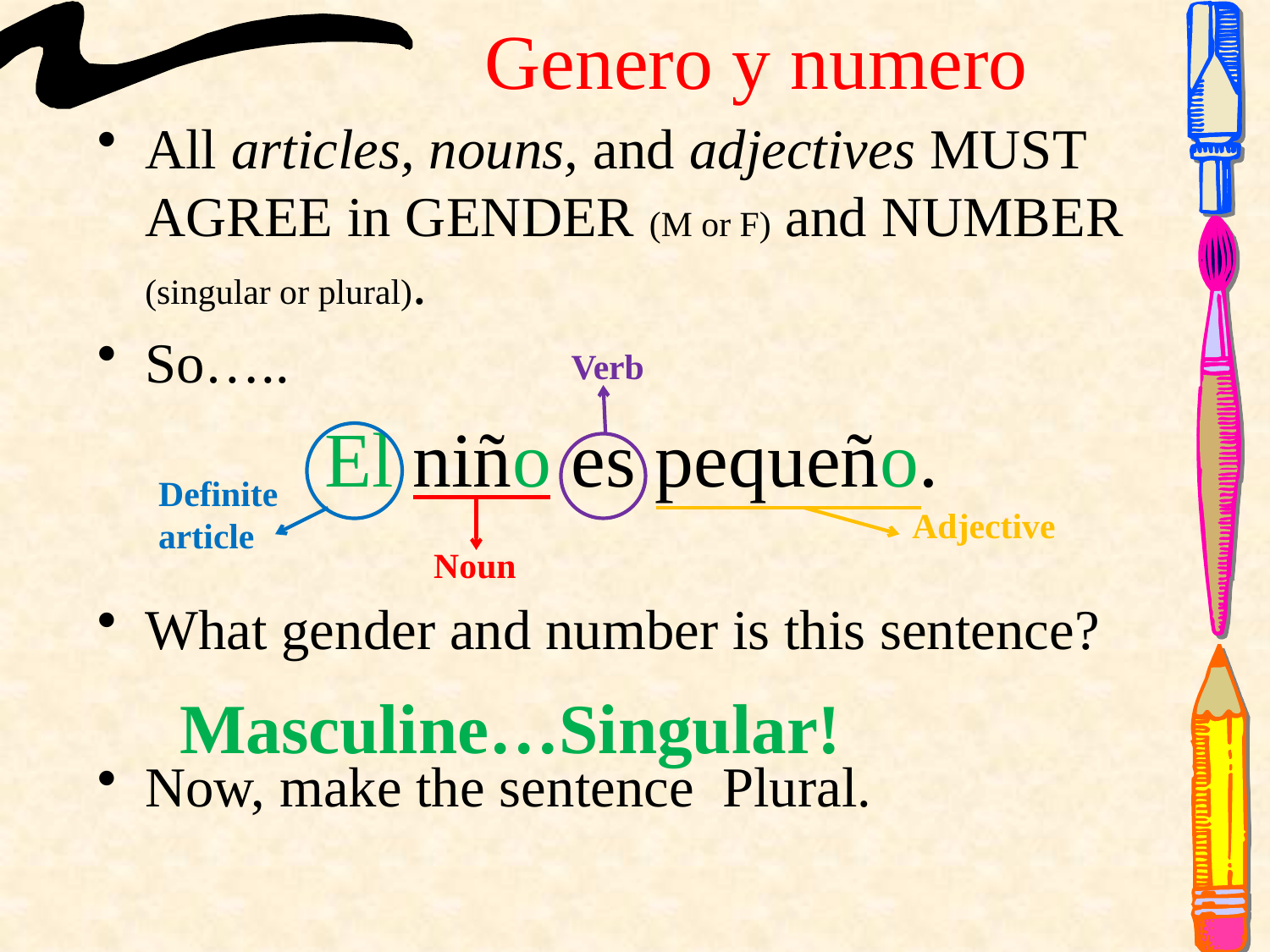

# Genero y numero
All articles, nouns, and adjectives MUST AGREE in GENDER (M or F) and NUMBER (singular or plural).
So…..
 El niño es pequeño.

What gender and number is this sentence?

Now, make the sentence  Plural.
Verb

Definite article
Adjective
Noun
Masculine…Singular!